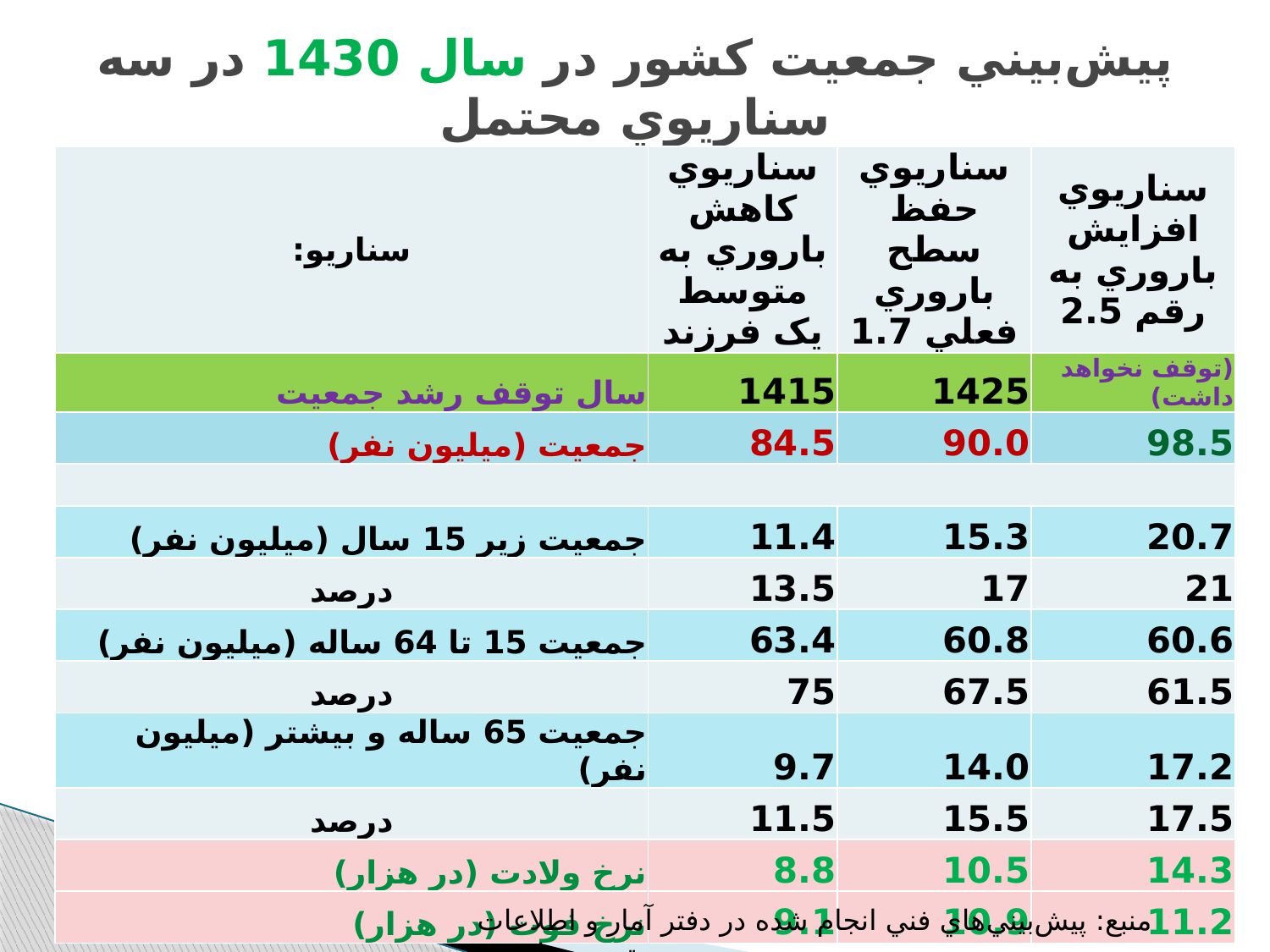

# پيش‌بيني جمعيت کشور در سال 1430 در سه سناريوي محتمل
| سناريو: | سناريوي کاهش باروري به متوسط يک فرزند | سناريوي حفظ سطح باروري فعلي 1.7 | سناريوي افزايش باروري به رقم 2.5 |
| --- | --- | --- | --- |
| سال توقف رشد جمعیت | 1415 | 1425 | (توقف نخواهد داشت) |
| جمعيت (ميليون نفر) | 84.5 | 90.0 | 98.5 |
|  |  |  |  |
| جمعيت زير 15 سال (ميليون نفر) | 11.4 | 15.3 | 20.7 |
| درصد | 13.5 | 17 | 21 |
| جمعيت 15 تا 64 ساله (ميليون نفر) | 63.4 | 60.8 | 60.6 |
| درصد | 75 | 67.5 | 61.5 |
| جمعيت 65 ساله و بيشتر (ميليون نفر) | 9.7 | 14.0 | 17.2 |
| درصد | 11.5 | 15.5 | 17.5 |
| نرخ ولادت (در هزار) | 8.8 | 10.5 | 14.3 |
| نرخ فوت (در هزار) | 9.1 | 10.9 | 11.2 |
منبع: پيش‌بيني‌هاي فني انجام شده در دفتر آمار و اطلاعات جمعيتي و مهاجرت